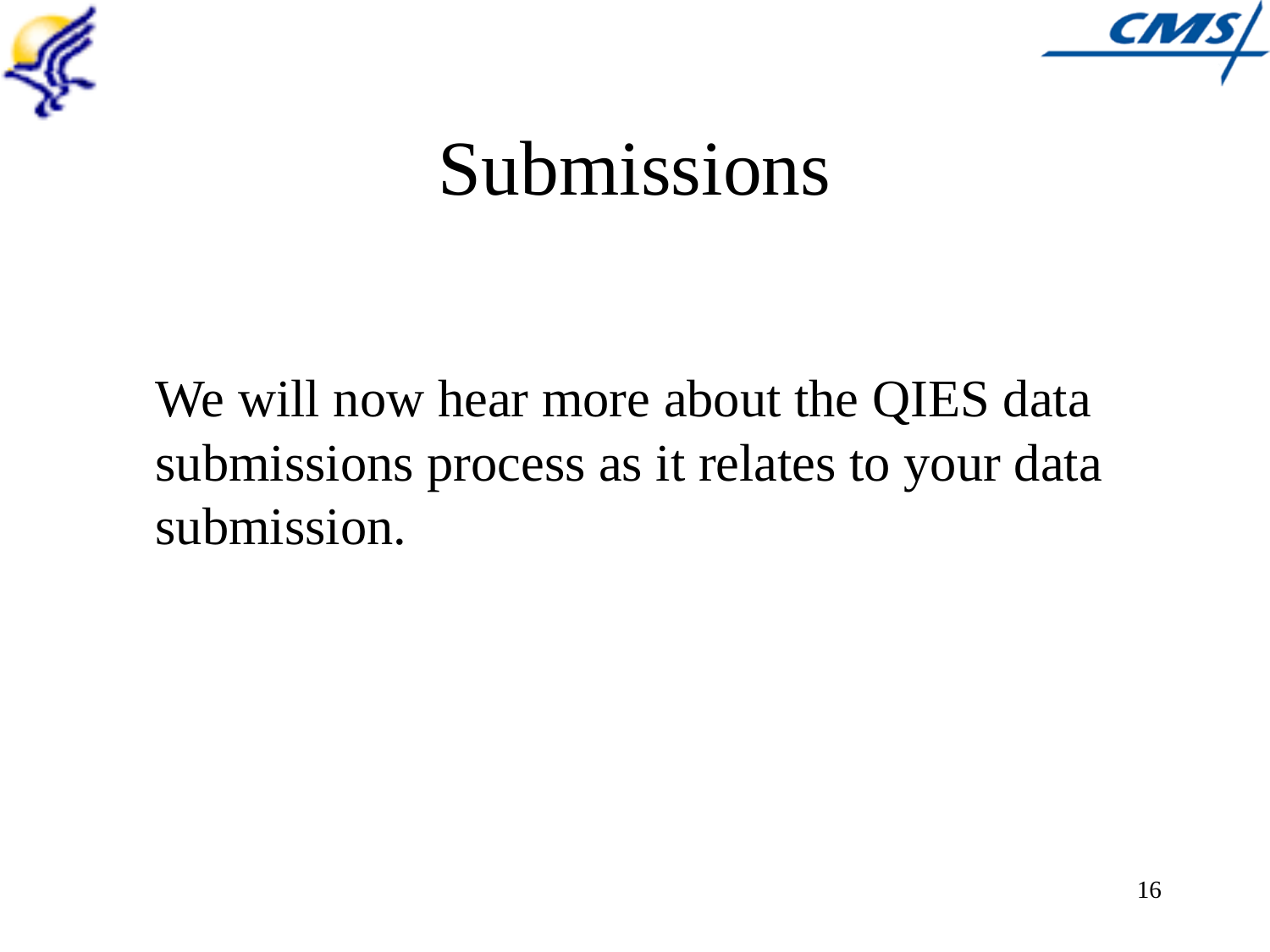

# Submissions

	We will now hear more about the QIES data submissions process as it relates to your data submission.
16